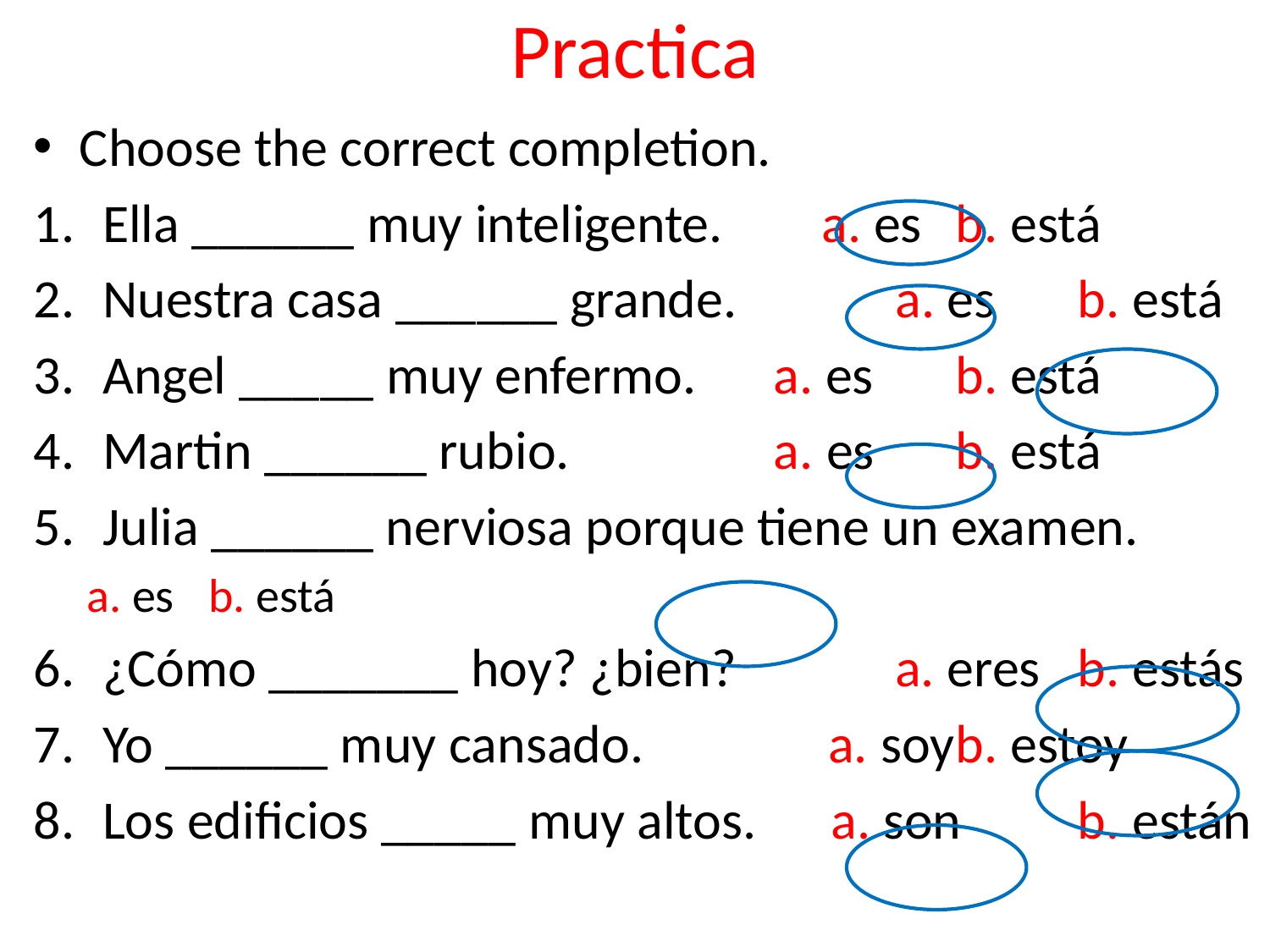

# Practica
Choose the correct completion.
Ella ______ muy inteligente.        a. es	b. está
Nuestra casa ______ grande.	     a. es	b. está
Angel _____ muy enfermo. 	     a. es	b. está
Martin ______ rubio. 	               a. es	b. está
Julia ______ nerviosa porque tiene un examen.
			a. es		b. está
¿Cómo _______ hoy? ¿bien? 	     a. eres	b. estás
Yo ______ muy cansado.               a. soy	b. estoy
Los edificios _____ muy altos.      a. son	b. están